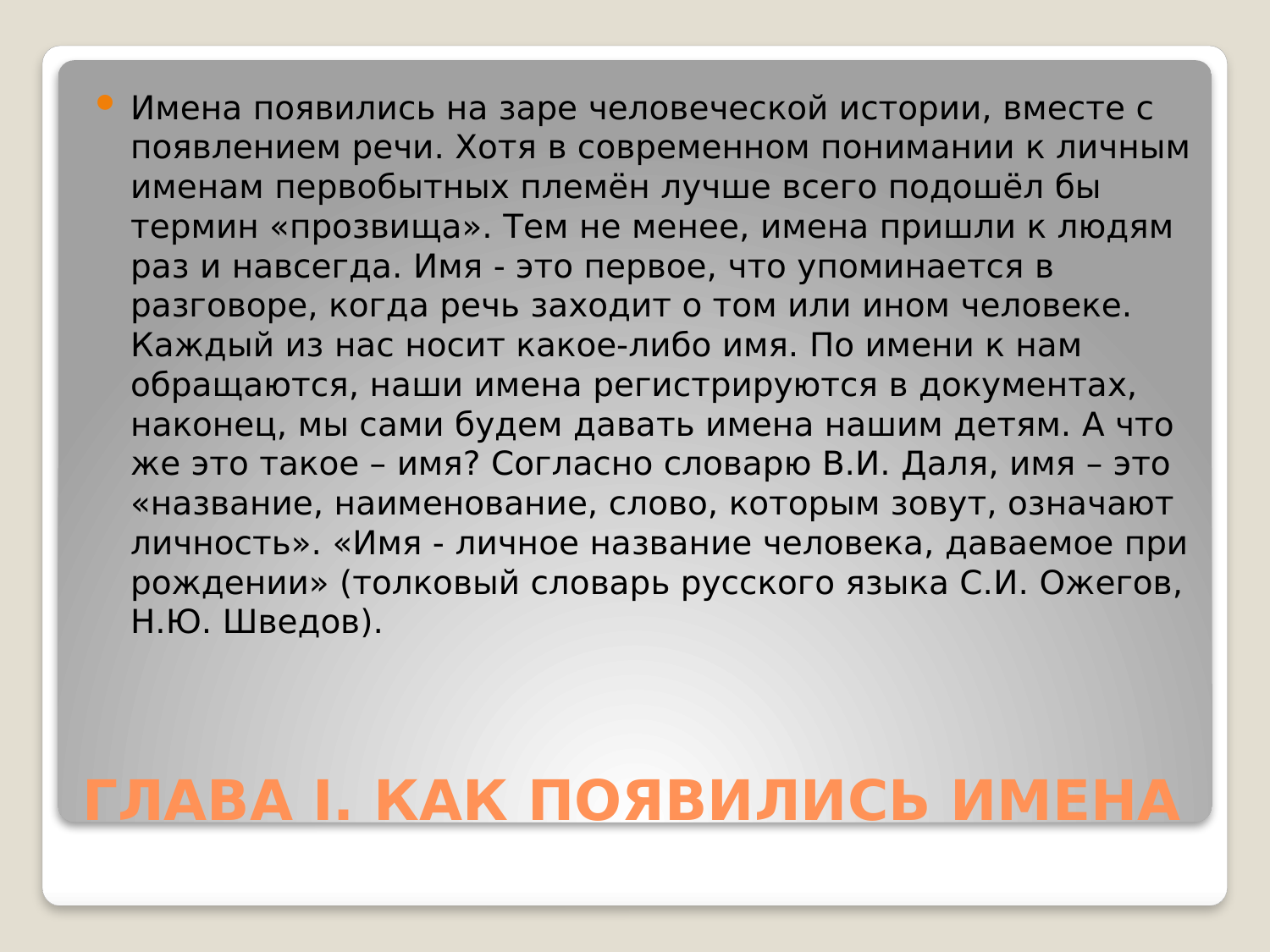

Имена появились на заре человеческой истории, вместе с появлением речи. Хотя в современном понимании к личным именам первобытных племён лучше всего подошёл бы термин «прозвища». Тем не менее, имена пришли к людям раз и навсегда. Имя - это первое, что упоминается в разговоре, когда речь заходит о том или ином человеке. Каждый из нас носит какое-либо имя. По имени к нам обращаются, наши имена регистрируются в документах, наконец, мы сами будем давать имена нашим детям. А что же это такое – имя? Согласно словарю В.И. Даля, имя – это «название, наименование, слово, которым зовут, означают личность». «Имя - личное название человека, даваемое при рождении» (толковый словарь русского языка С.И. Ожегов, Н.Ю. Шведов).
# ГЛАВА I. КАК ПОЯВИЛИСЬ ИМЕНА